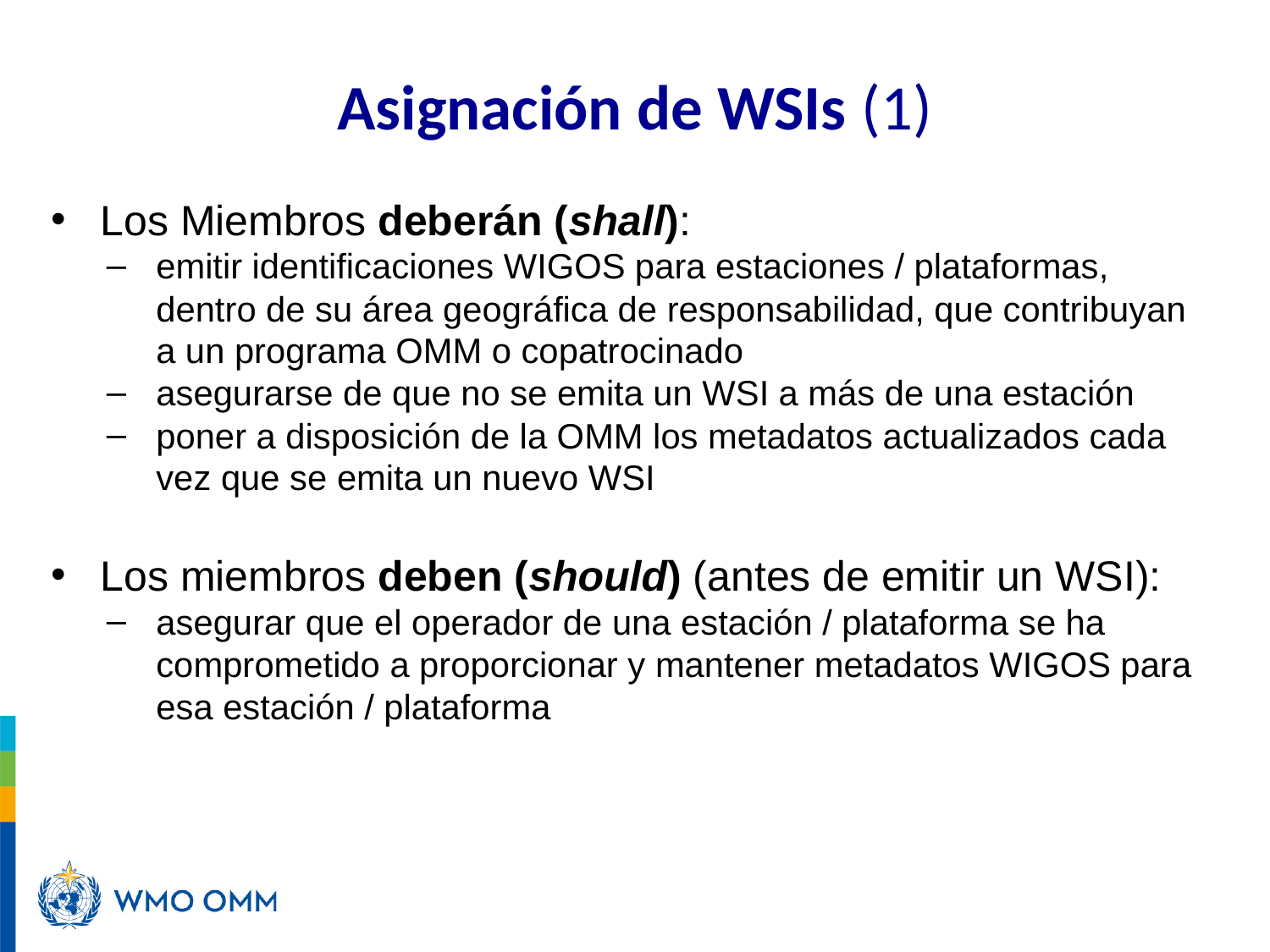

# Asignación de WSIs (1)
Los Miembros deberán (shall):
emitir identificaciones WIGOS para estaciones / plataformas, dentro de su área geográfica de responsabilidad, que contribuyan a un programa OMM o copatrocinado
asegurarse de que no se emita un WSI a más de una estación
poner a disposición de la OMM los metadatos actualizados cada vez que se emita un nuevo WSI

Los miembros deben (should) (antes de emitir un WSI):
asegurar que el operador de una estación / plataforma se ha comprometido a proporcionar y mantener metadatos WIGOS para esa estación / plataforma